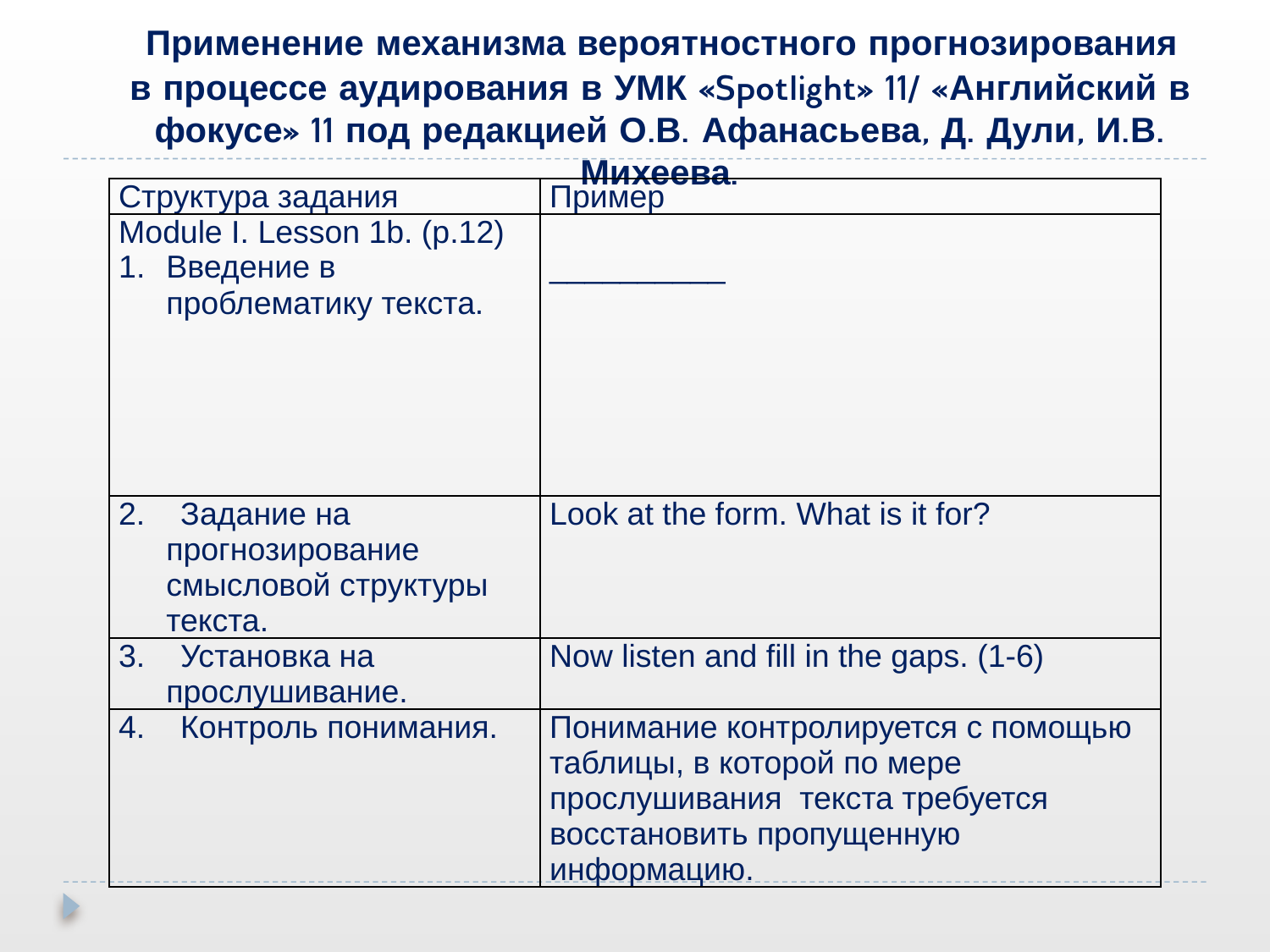

#
 Применение механизма вероятностного прогнозирования  в процессе аудирования в УМК «Spotlight» 11/ «Английский в фокусе» 11 под редакцией О.В. Афанасьева, Д. Дули, И.В. Михеева.
| Структура задания | Пример |
| --- | --- |
| Module I. Lesson 1b. (p.12) Введение в проблематику текста. | \_\_\_\_\_\_\_\_\_\_ |
| 2. Задание на прогнозирование смысловой структуры текста. | Look at the form. What is it for? |
| 3. Установка на прослушивание. | Now listen and fill in the gaps. (1-6) |
| 4. Контроль понимания. | Понимание контролируется с помощью таблицы, в которой по мере прослушивания текста требуется восстановить пропущенную информацию. |